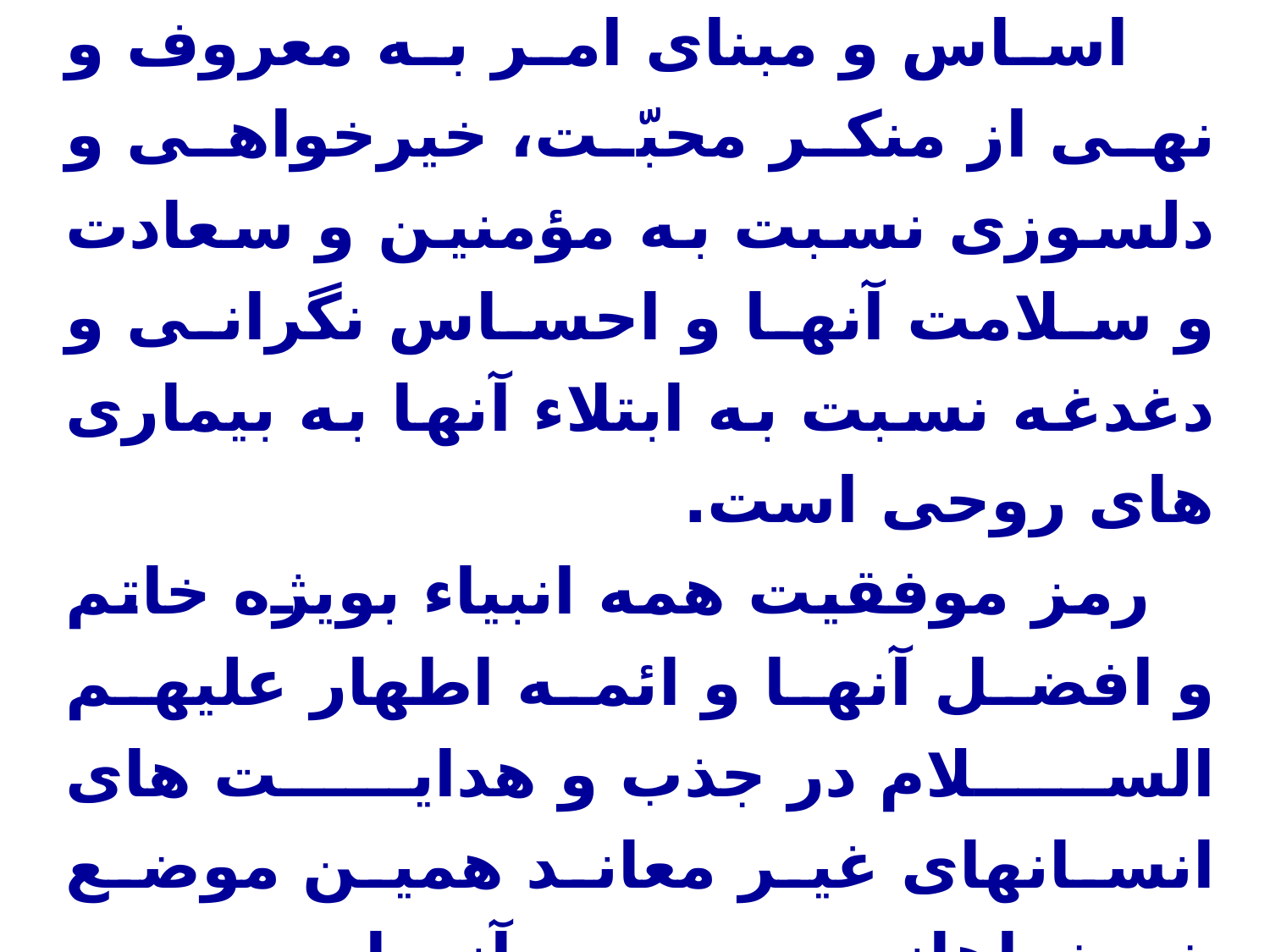

اصل چهارم: محبت و موضع خیرخواهانه

 اساس و مبنای امر به معروف و نهی از منکر محبّت، خیرخواهی و دلسوزی نسبت به مؤمنین و سعادت و سلامت آنها و احساس نگرانی و دغدغه نسبت به ابتلاء آنها به بیماری های روحی است.
رمز موفقیت همه انبیاء بویژه خاتم و افضل آنها و ائمه اطهار علیهم السلام در جذب و هدایت های انسان‏های غیر معاند همین موضع خیرخواهانه و محبت آنها به مردم است.